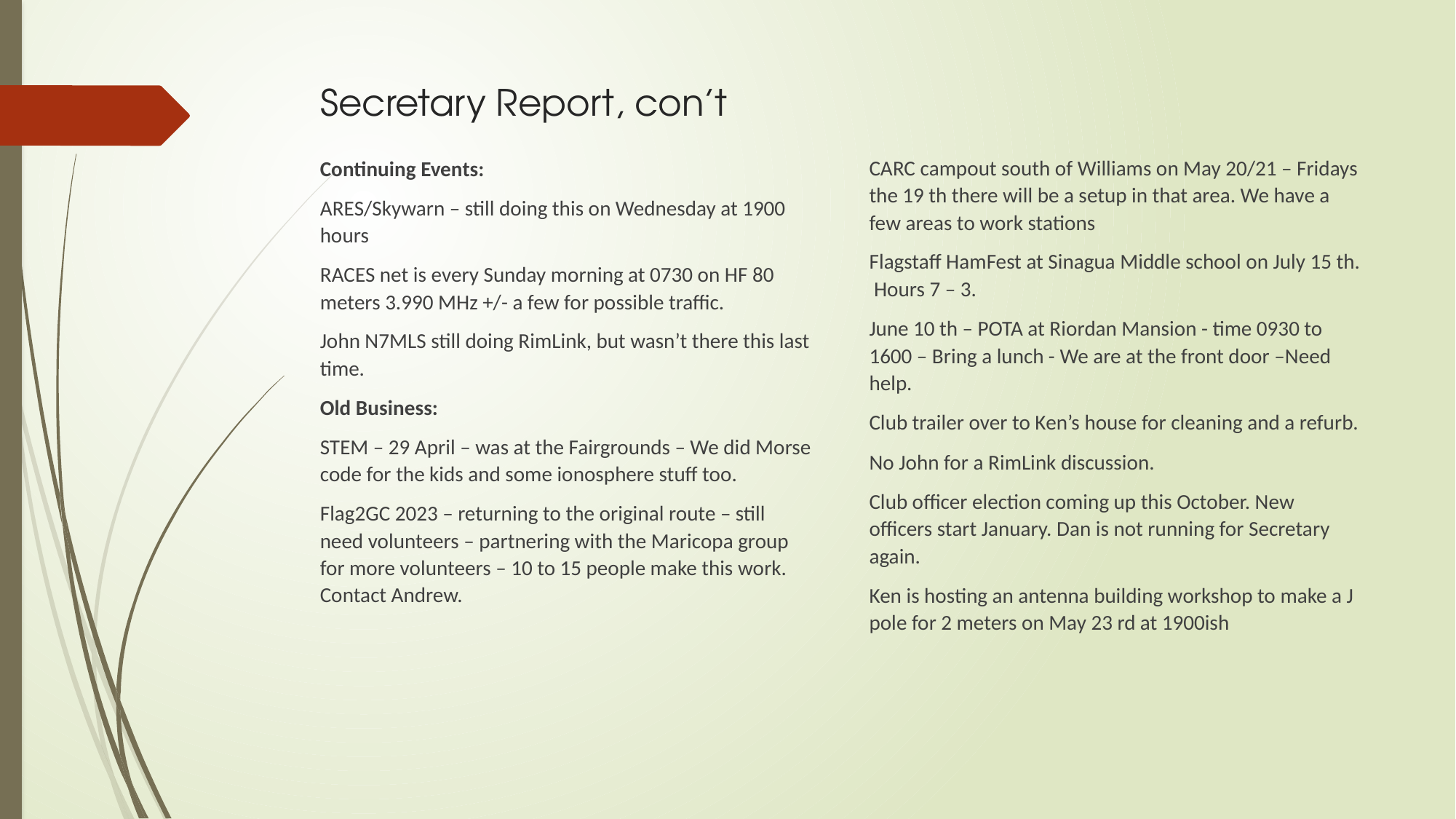

# Secretary Report, con’t
CARC campout south of Williams on May 20/21 – Fridays the 19 th there will be a setup in that area. We have a few areas to work stations
Flagstaff HamFest at Sinagua Middle school on July 15 th.  Hours 7 – 3.
June 10 th – POTA at Riordan Mansion - time 0930 to 1600 – Bring a lunch - We are at the front door –Need help.
Club trailer over to Ken’s house for cleaning and a refurb.
No John for a RimLink discussion.
Club officer election coming up this October. New officers start January. Dan is not running for Secretary again.
Ken is hosting an antenna building workshop to make a J pole for 2 meters on May 23 rd at 1900ish
Continuing Events:
ARES/Skywarn – still doing this on Wednesday at 1900 hours
RACES net is every Sunday morning at 0730 on HF 80 meters 3.990 MHz +/- a few for possible traffic.
John N7MLS still doing RimLink, but wasn’t there this last time.
Old Business:
STEM – 29 April – was at the Fairgrounds – We did Morse code for the kids and some ionosphere stuff too.
Flag2GC 2023 – returning to the original route – still need volunteers – partnering with the Maricopa group for more volunteers – 10 to 15 people make this work. Contact Andrew.